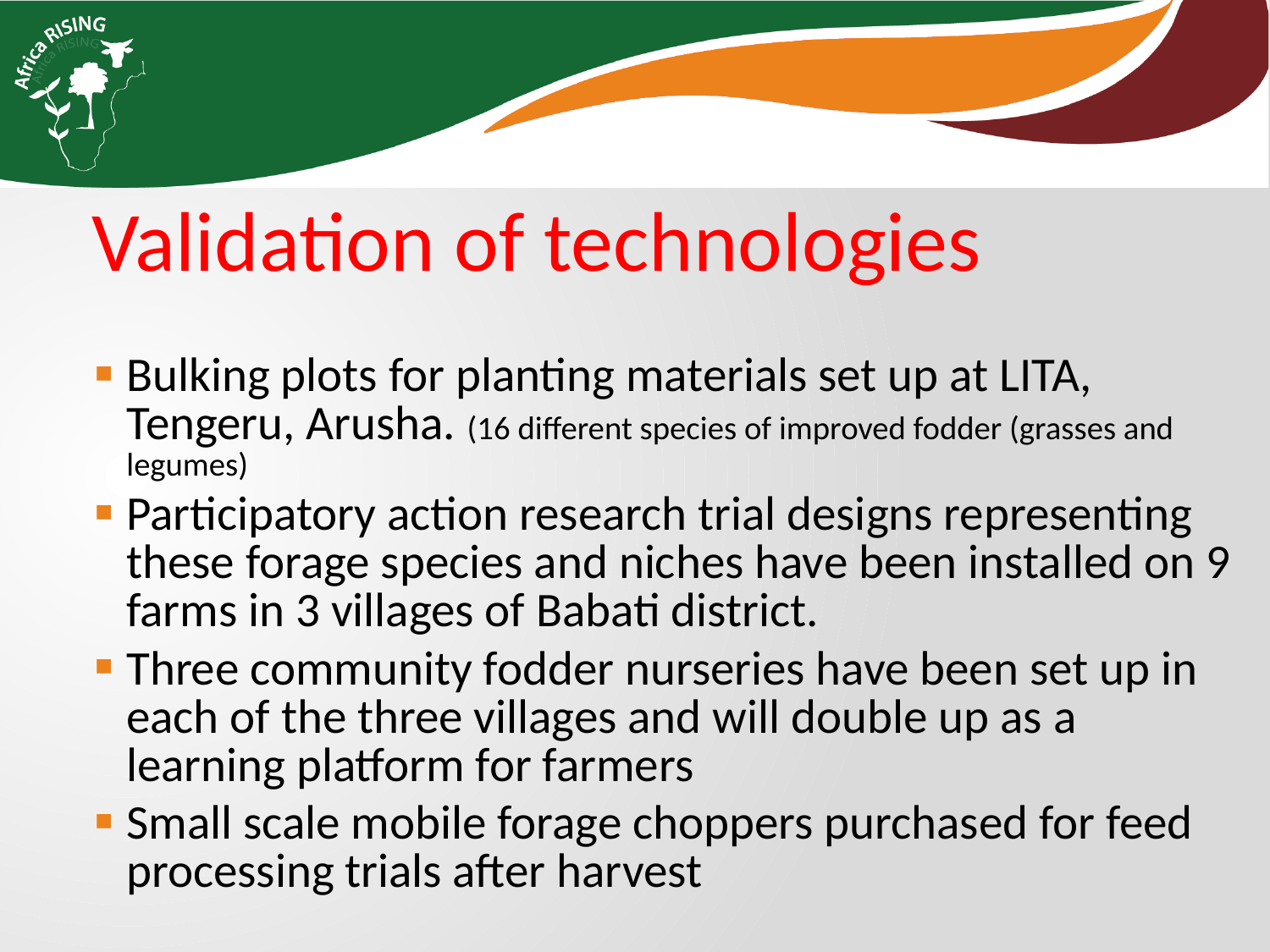

Validation of technologies
Bulking plots for planting materials set up at LITA, Tengeru, Arusha. (16 different species of improved fodder (grasses and legumes)
Participatory action research trial designs representing these forage species and niches have been installed on 9 farms in 3 villages of Babati district.
Three community fodder nurseries have been set up in each of the three villages and will double up as a learning platform for farmers
Small scale mobile forage choppers purchased for feed processing trials after harvest